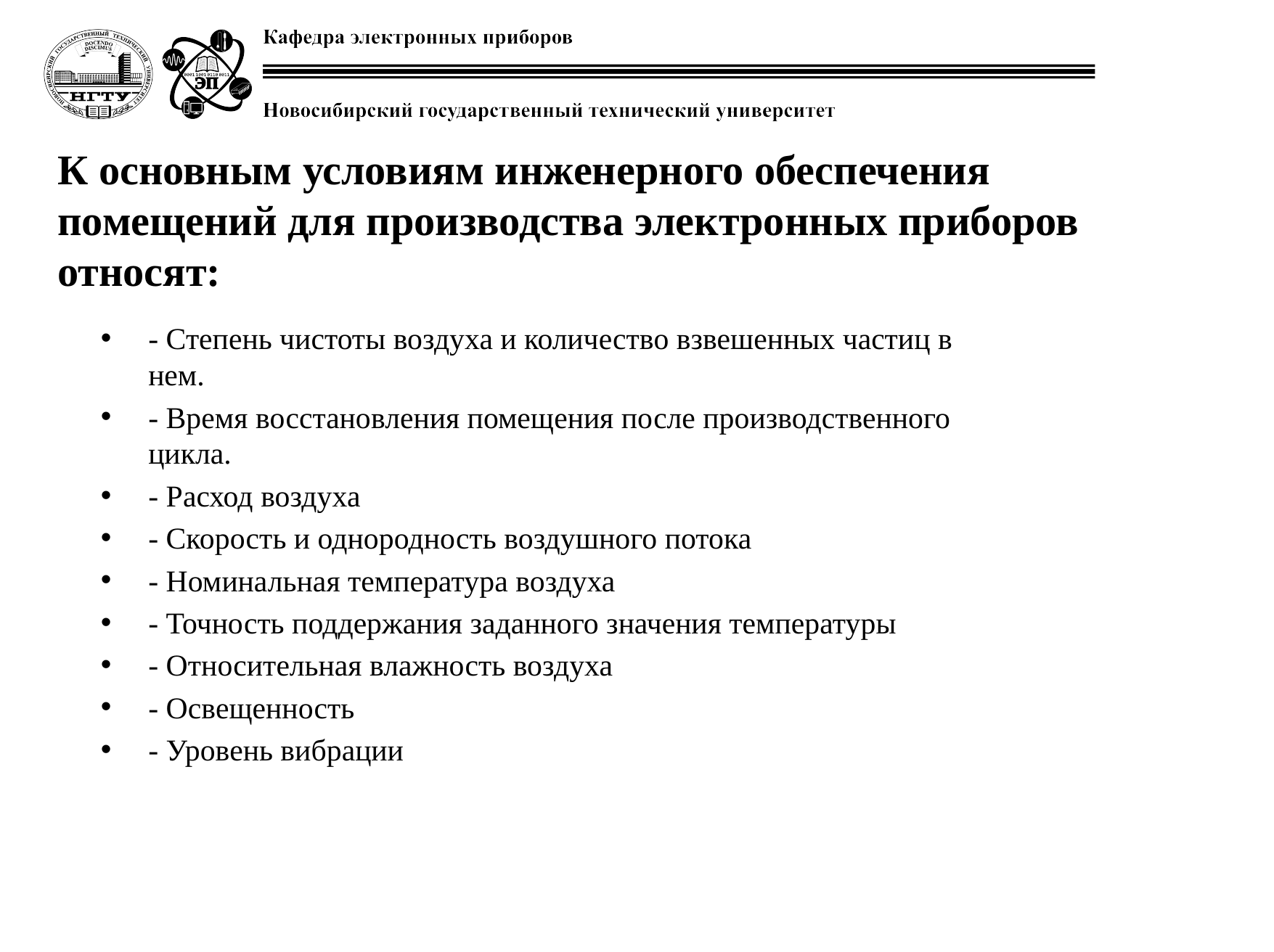

# К основным условиям инженерного обеспечения помещений для производства электронных приборов относят:
- Степень чистоты воздуха и количество взвешенных частиц в нем.
- Время восстановления помещения после производственного цикла.
- Расход воздуха
- Скорость и однородность воздушного потока
- Номинальная температура воздуха
- Точность поддержания заданного значения температуры
- Относительная влажность воздуха
- Освещенность
- Уровень вибрации